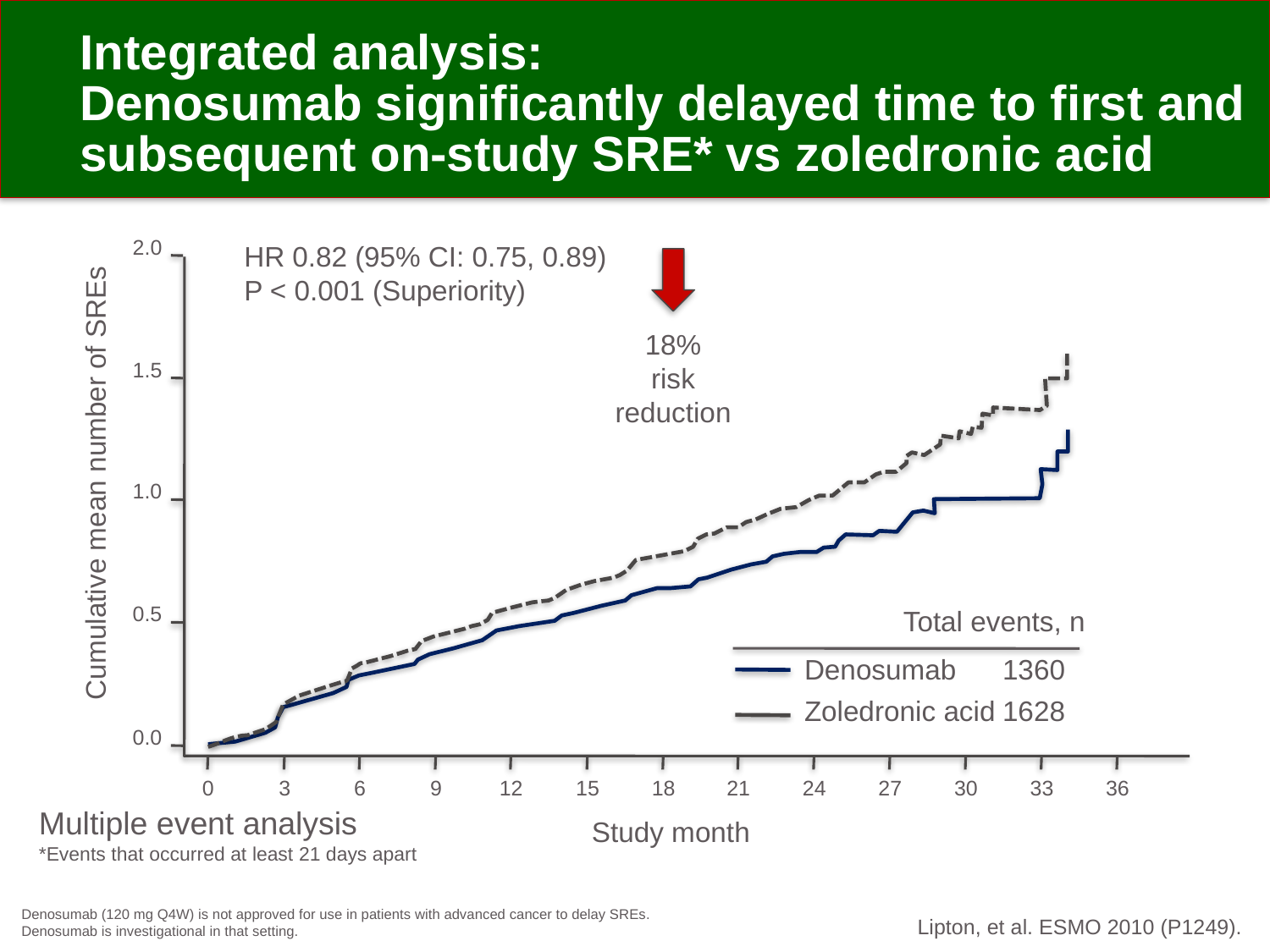

# Integrated analysis: Denosumab significantly delayed time to first and subsequent on-study SRE* vs zoledronic acid
2.0
HR 0.82 (95% CI: 0.75, 0.89)
P < 0.001 (Superiority)

18%
risk
reduction

1.5

Cumulative mean number of SREs
1.0
0.5
Total events, n
Denosumab	1360
Zoledronic acid	1628
0.0
0
3
6
9
12
15
18
21
24
27
30
33
36
Study month
Multiple event analysis
*Events that occurred at least 21 days apart
Denosumab (120 mg Q4W) is not approved for use in patients with advanced cancer to delay SREs.
Denosumab is investigational in that setting.
Lipton, et al. ESMO 2010 (P1249).